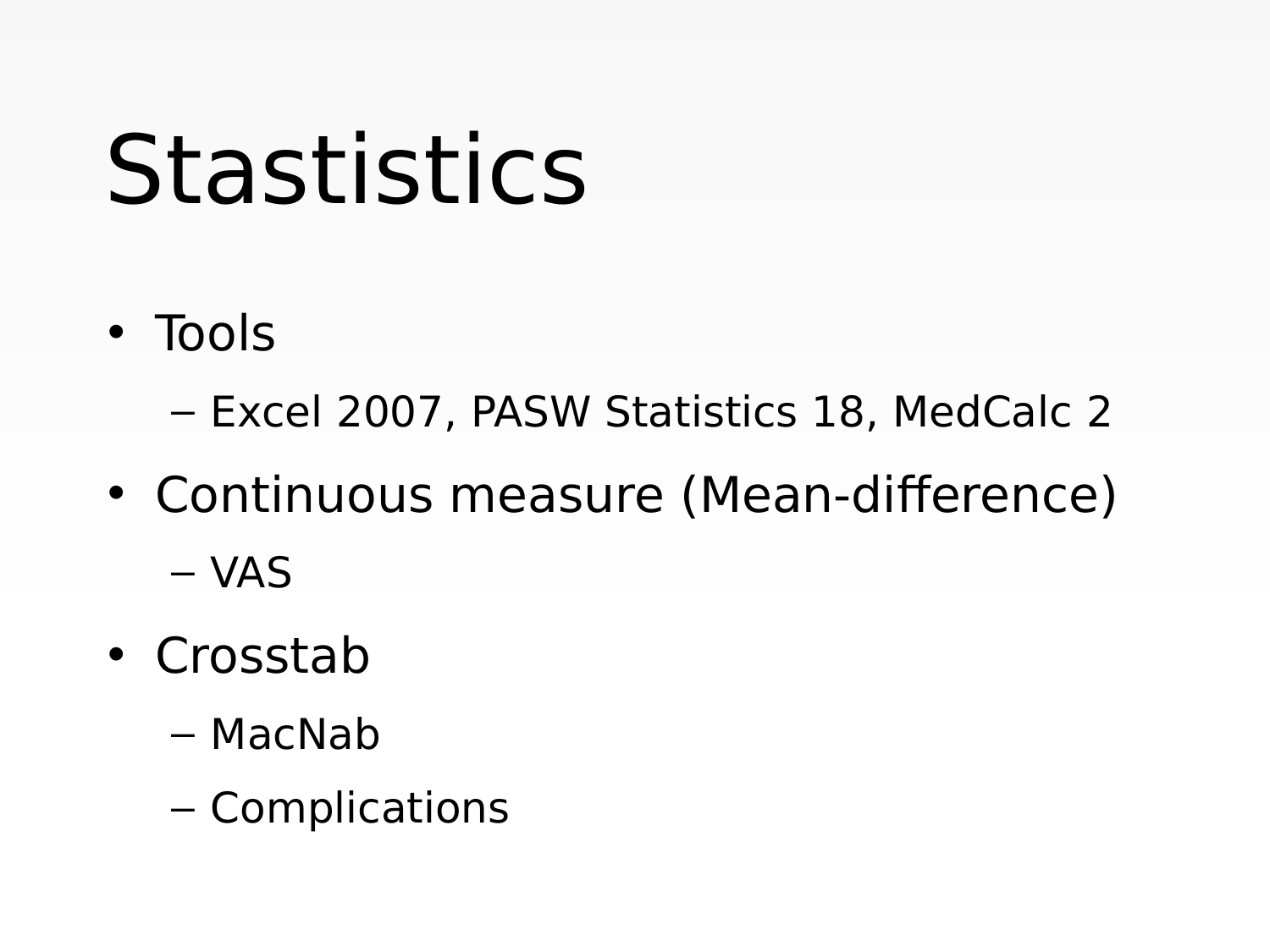

# Stastistics
Tools
Excel 2007, PASW Statistics 18, MedCalc 2
Continuous measure (Mean-difference)
VAS
Crosstab
MacNab
Complications